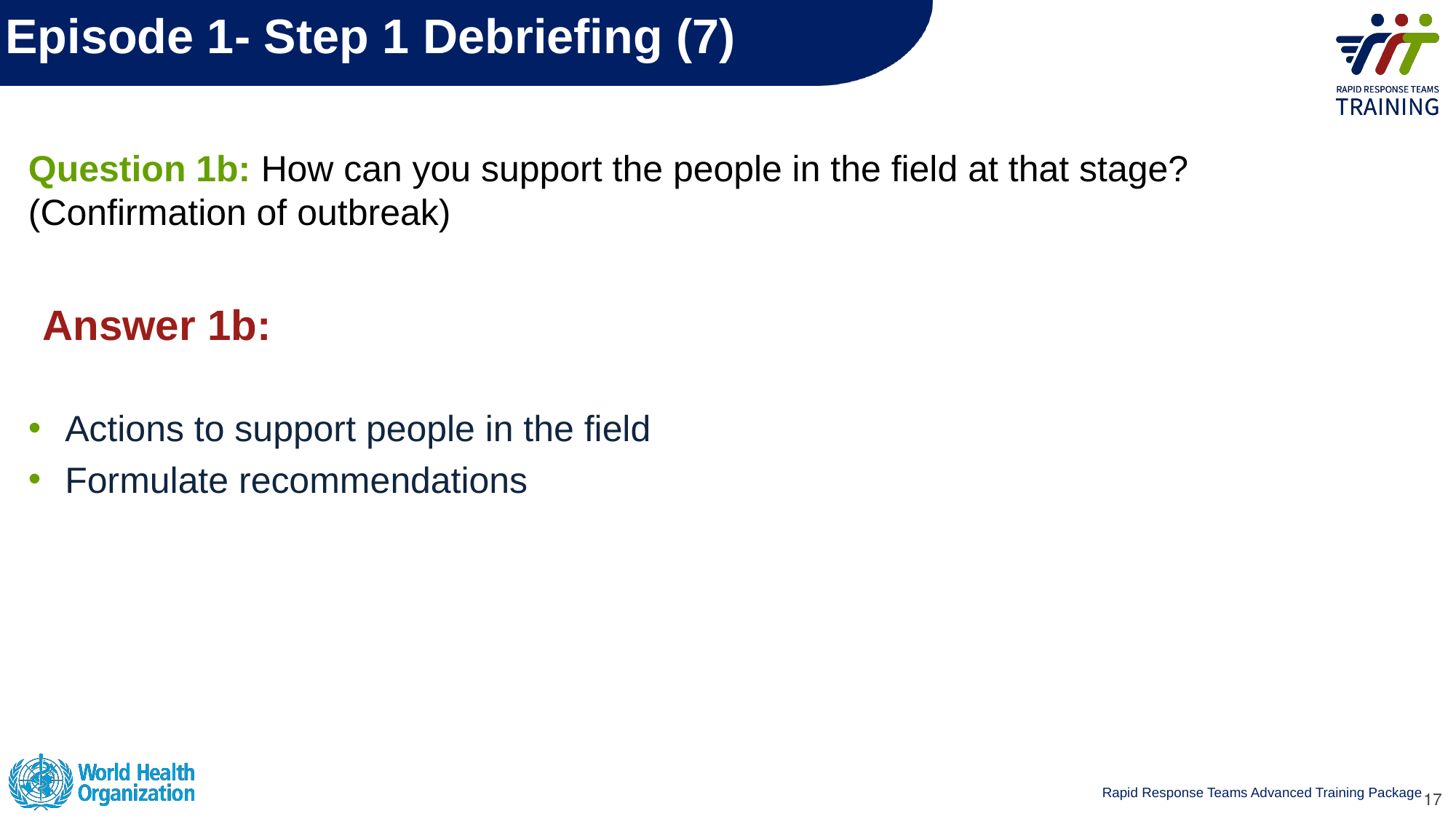

Episode 1- Step 1 Debriefing (7)
Question 1b: How can you support the people in the field at that stage? (Confirmation of outbreak)

Answer 1b:
Actions to support people in the field
Formulate recommendations